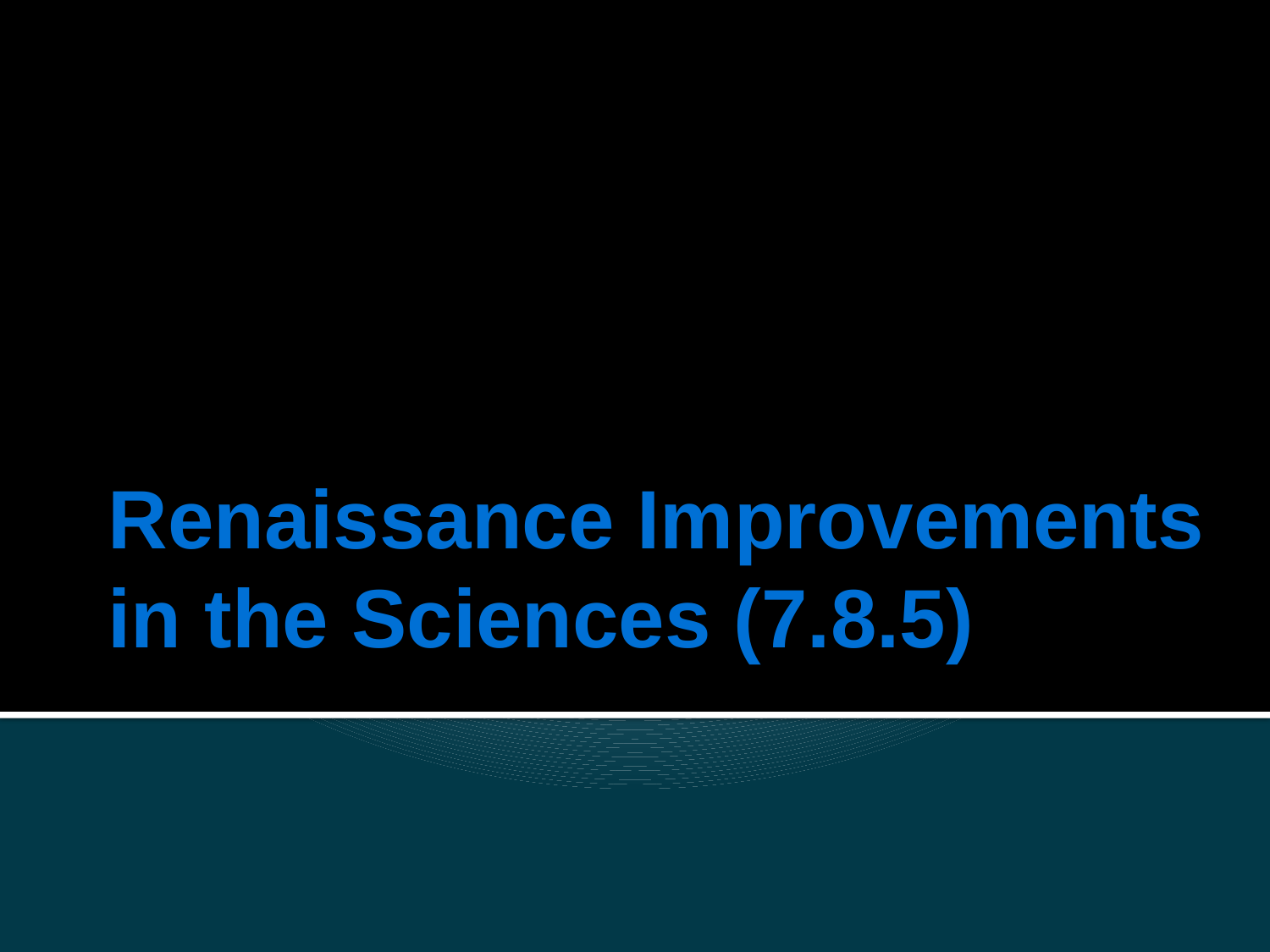

# Renaissance Improvements in the Sciences (7.8.5)